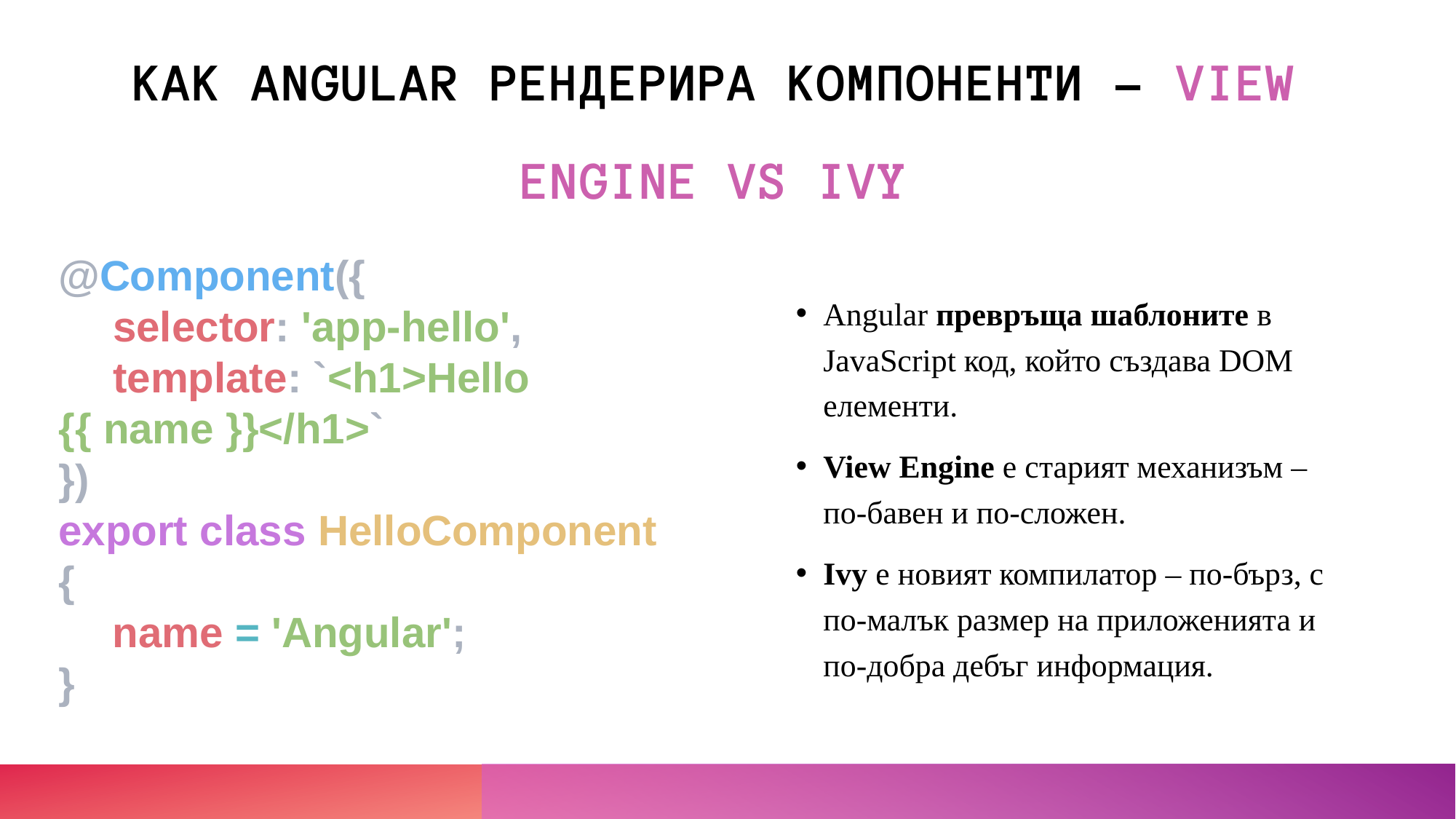

# КАК ANGULAR РЕНДЕРИРА КОМПОНЕНТИ – VIEW ENGINE VS IVY
@Component({
  selector: 'app-hello',
  template: `<h1>Hello {{ name }}</h1>`
})
export class HelloComponent {
  name = 'Angular';
}

Angular превръща шаблоните в JavaScript код, който създава DOM елементи.
View Engine е старият механизъм – по-бавен и по-сложен.
Ivy е новият компилатор – по-бърз, с по-малък размер на приложенията и по-добра дебъг информация.